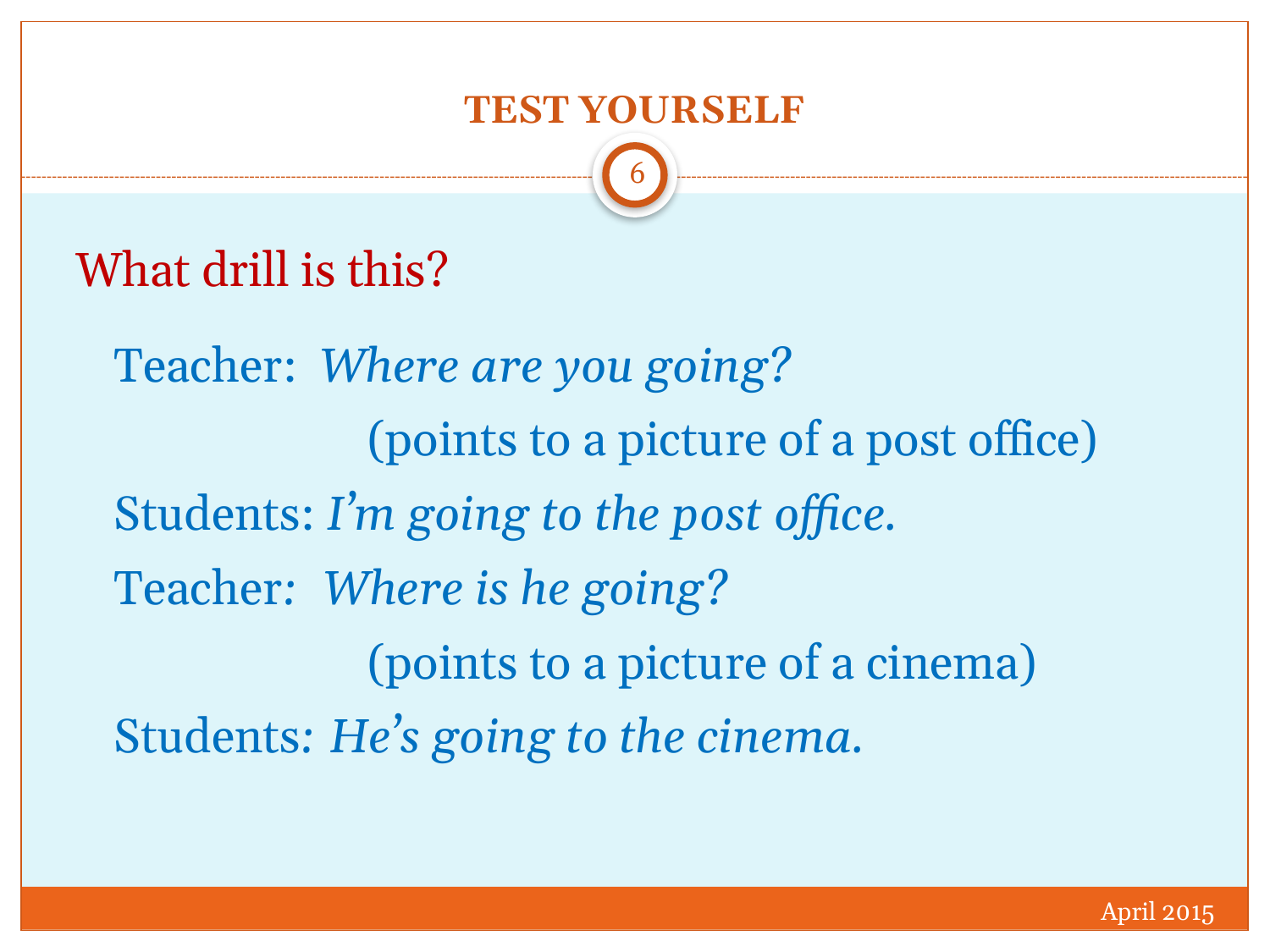

# TEST YOURSELF
6
What drill is this?
	Teacher:  Where are you going?
		(points to a picture of a post office)
Students: I’m going to the post office.
Teacher:  Where is he going?
		(points to a picture of a cinema)
Students: He’s going to the cinema.

April 2015